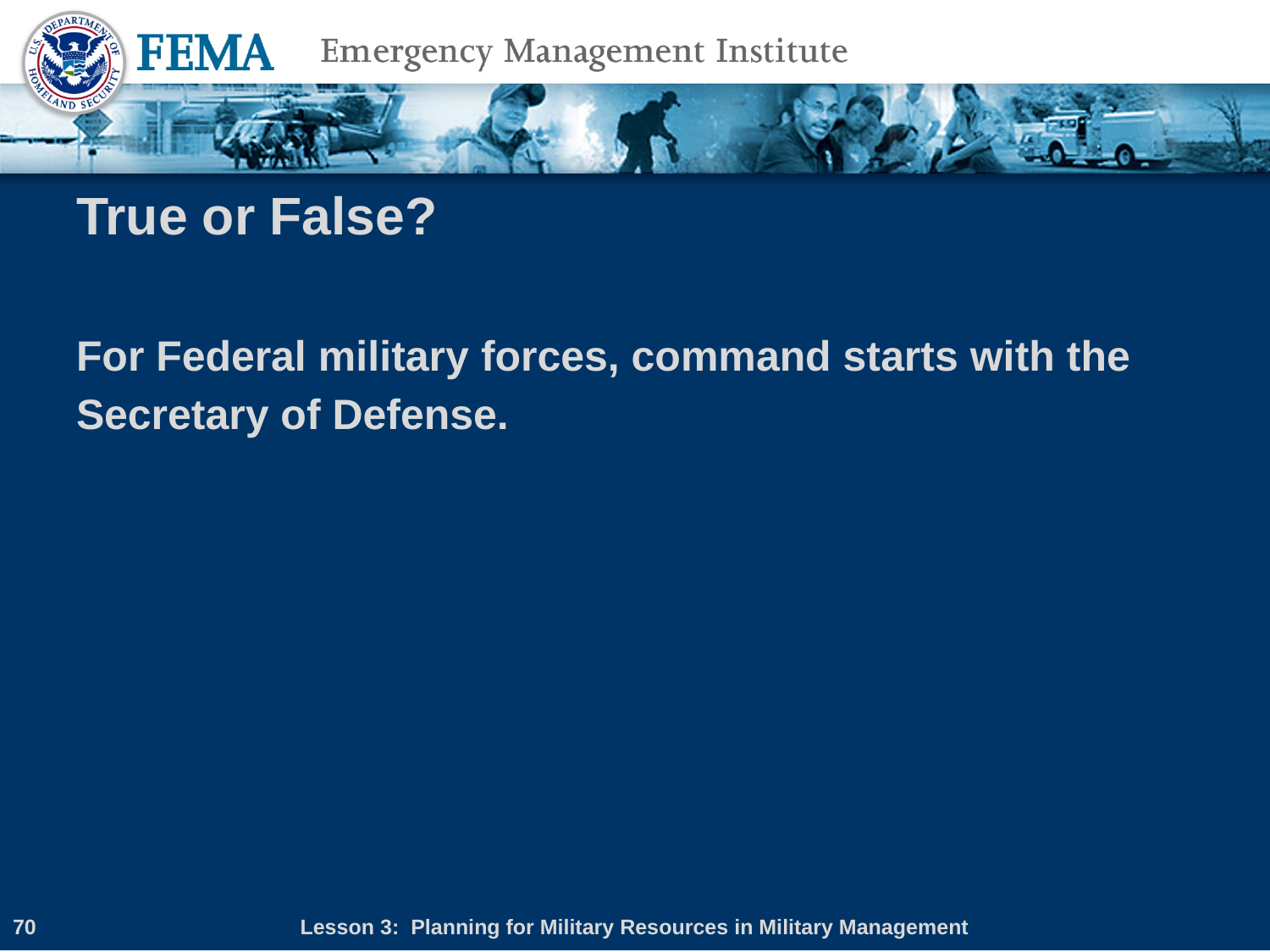

# True or False?
For Federal military forces, command starts with the Secretary of Defense.
70
Lesson 3:  Planning for Military Resources in Military Management